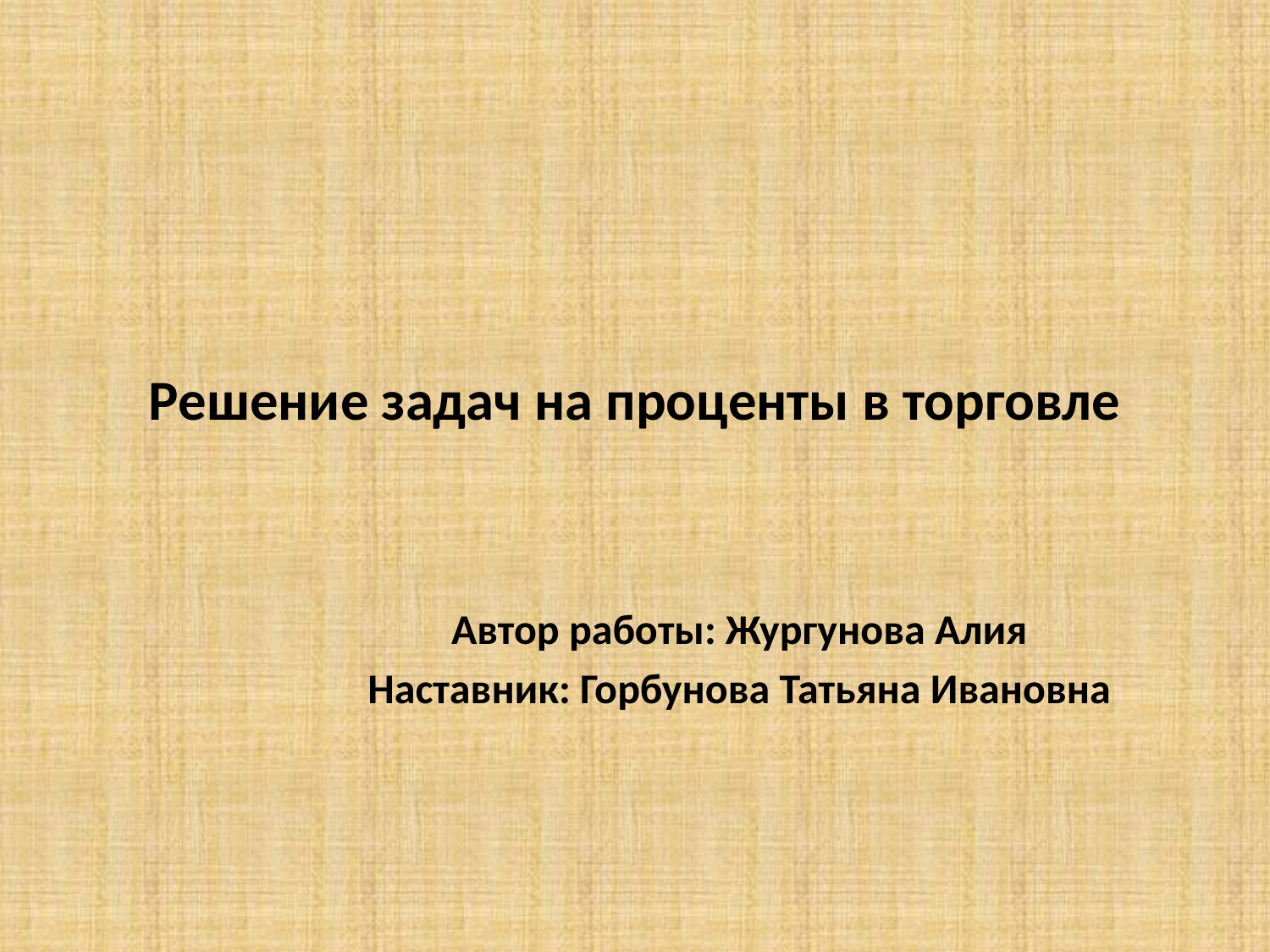

# Решение задач на проценты в торговле
Автор работы: Жургунова Алия
Наставник: Горбунова Татьяна Ивановна